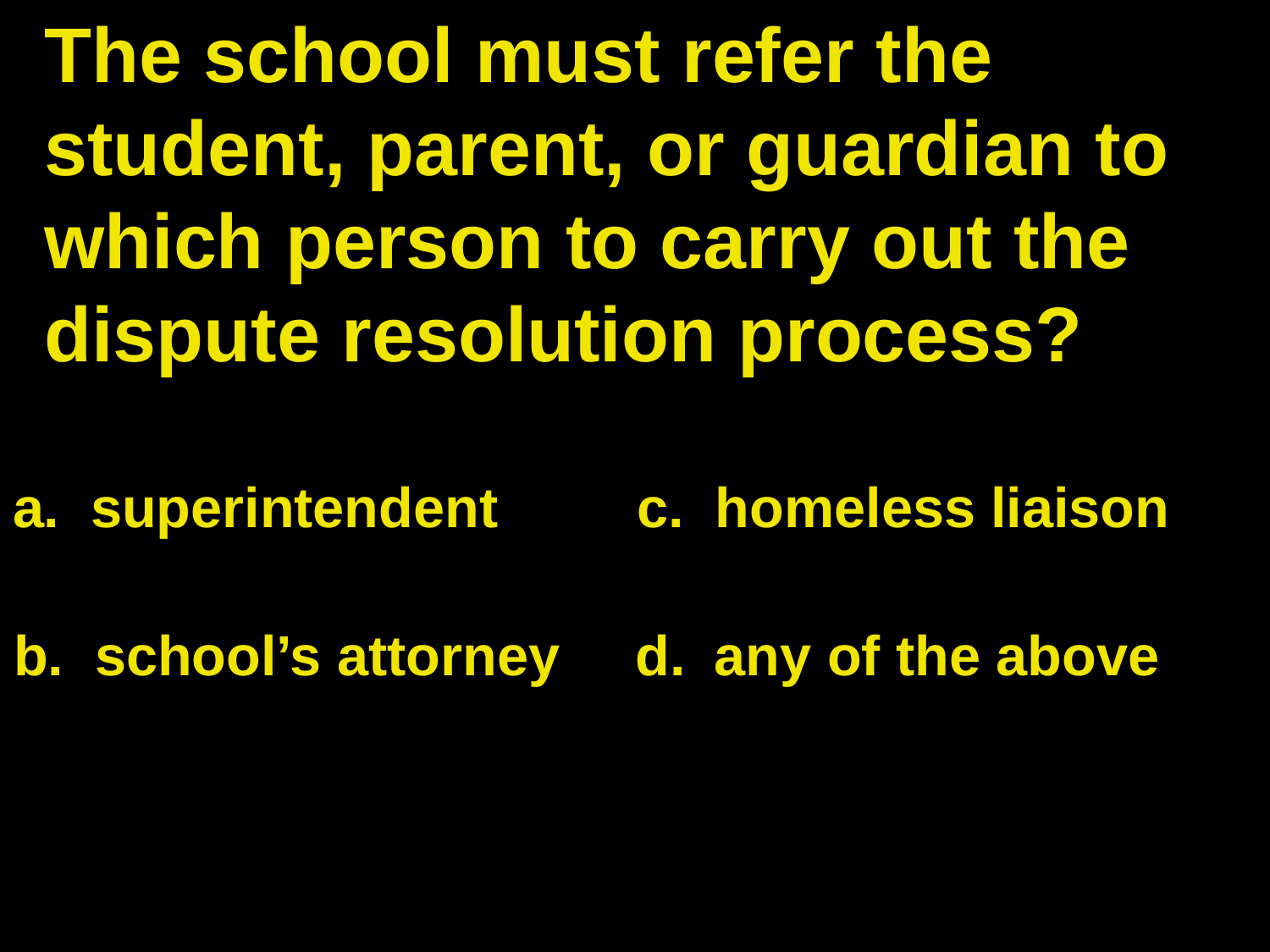

# The school must refer the student, parent, or guardian to which person to carry out the dispute resolution process?
a.  superintendent
c.  homeless liaison
b.  school’s attorney
 any of the above